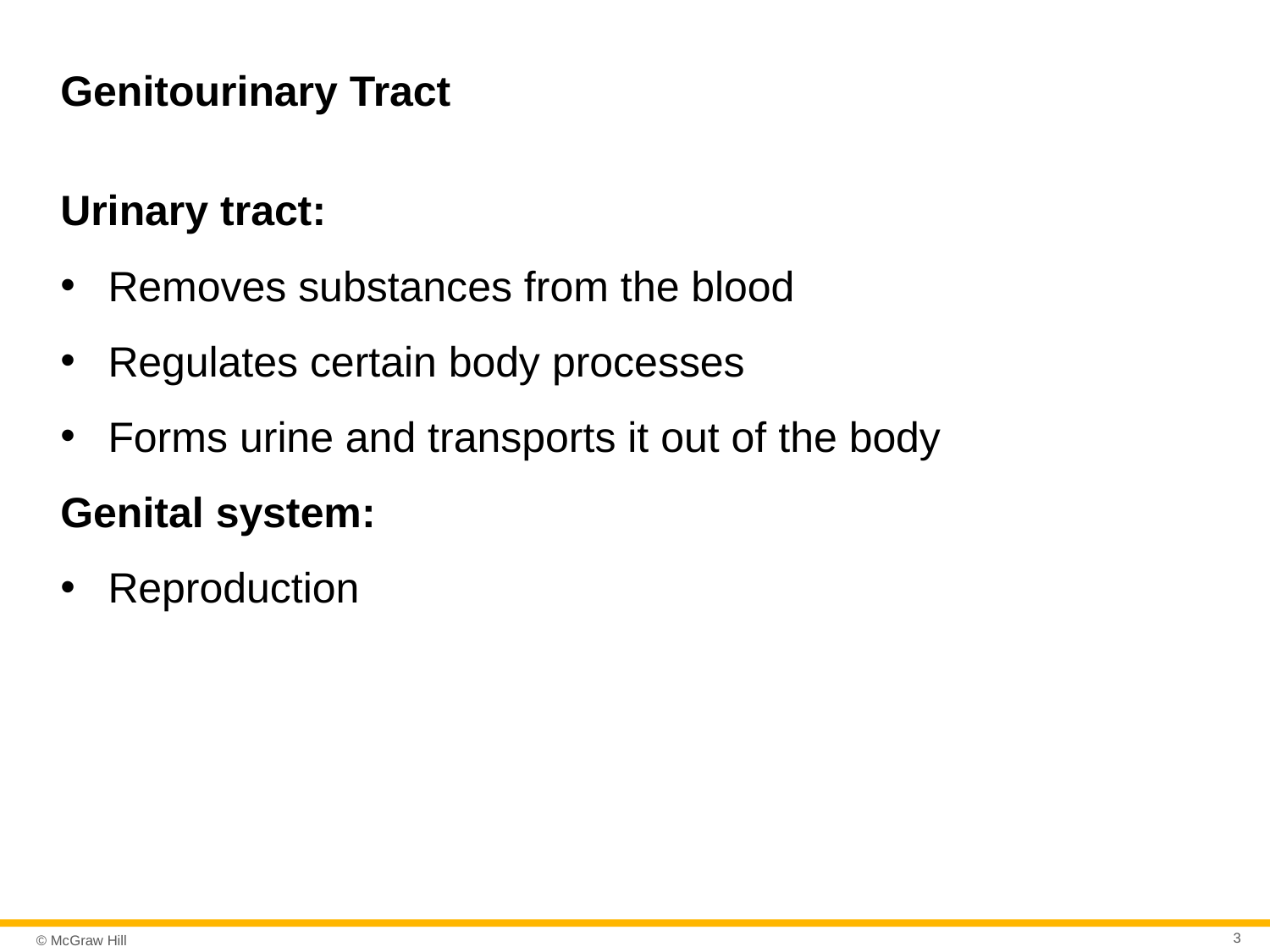

# Genitourinary Tract
Urinary tract:
Removes substances from the blood
Regulates certain body processes
Forms urine and transports it out of the body
Genital system:
Reproduction